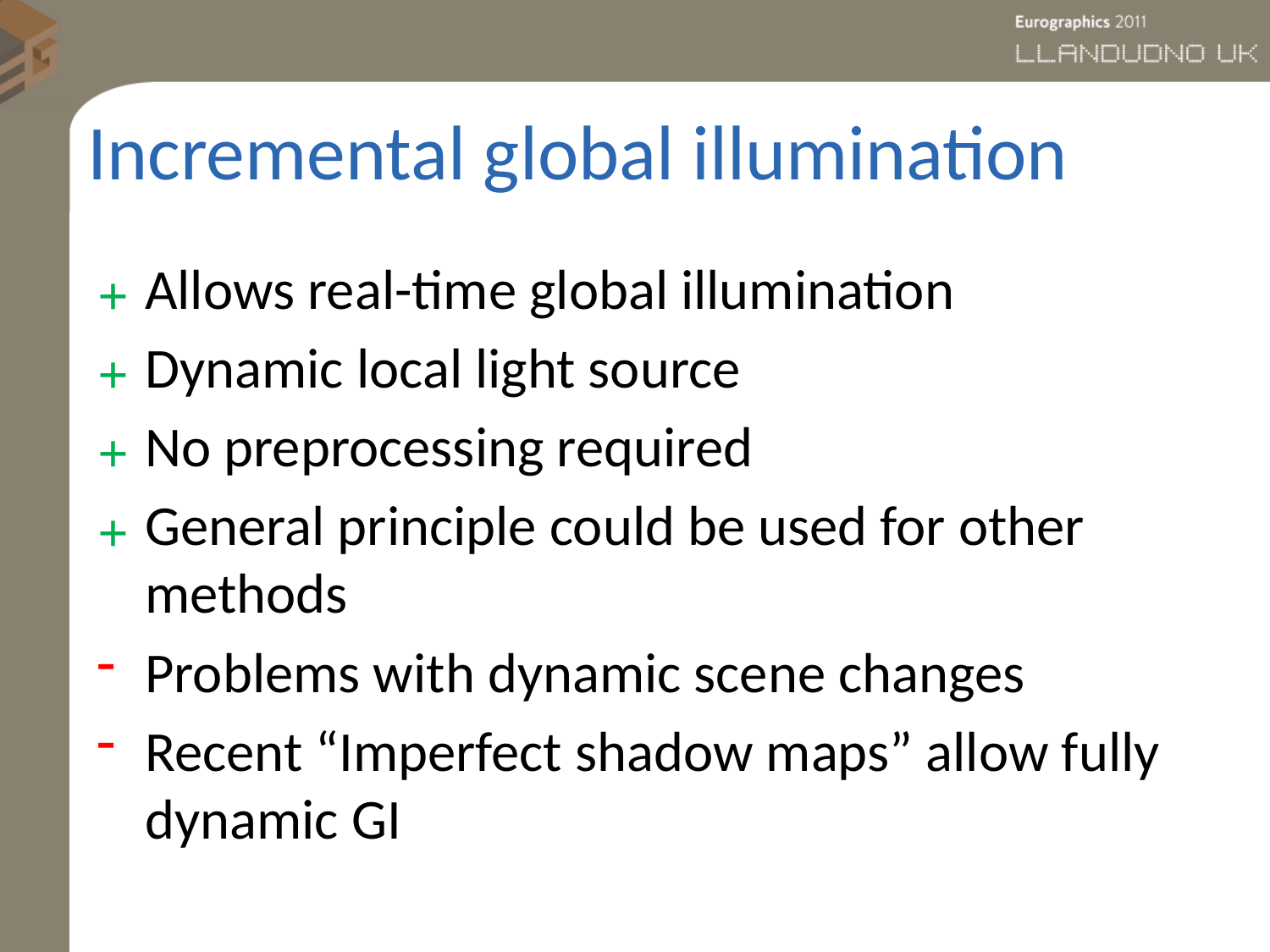

# Incremental global illumination
Allows real-time global illumination
Dynamic local light source
No preprocessing required
General principle could be used for other methods
Problems with dynamic scene changes
Recent “Imperfect shadow maps” allow fully dynamic GI